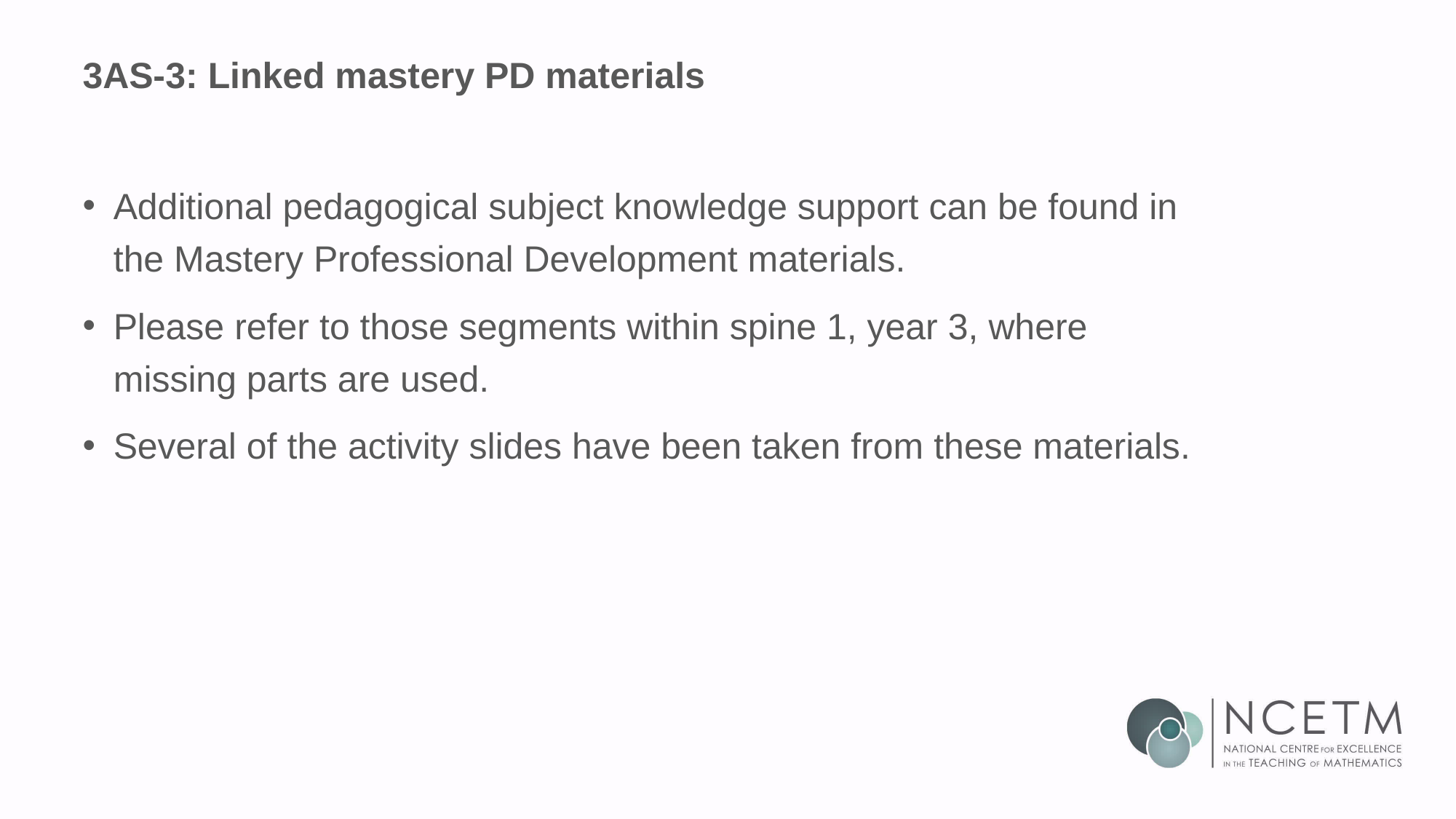

# 3AS-3: Linked mastery PD materials
Additional pedagogical subject knowledge support can be found in the Mastery Professional Development materials.
Please refer to those segments within spine 1, year 3, where missing parts are used.
Several of the activity slides have been taken from these materials.